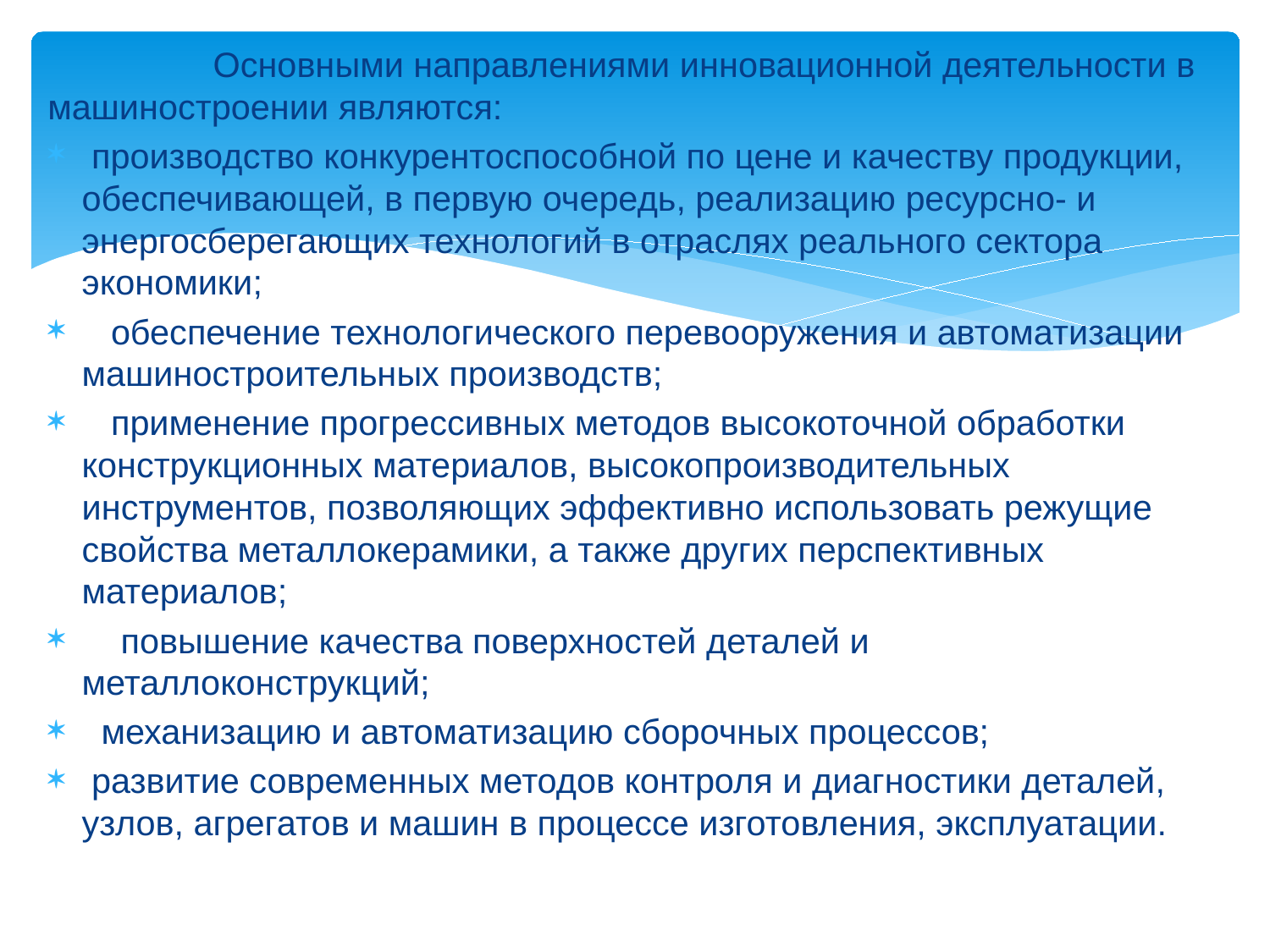

Основными направлениями инновационной деятельности в машиностроении являются:
 производство конкурентоспособной по цене и качеству продукции, обеспечивающей, в первую очередь, реализацию ресурсно- и энергосберегающих технологий в отраслях реального сектора экономики;
   обеспечение технологического перевооружения и автоматизации машиностроительных производств;
   применение прогрессивных методов высокоточной обработки конструкционных материалов, высокопроизводительных инструментов, позволяющих эффективно использовать режущие свойства металлокерамики, а также других перспективных материалов;
    повышение качества поверхностей деталей и металлоконструкций;
  механизацию и автоматизацию сборочных процессов;
 развитие современных методов контроля и диагностики деталей, узлов, агрегатов и машин в процессе изготовления, эксплуатации.